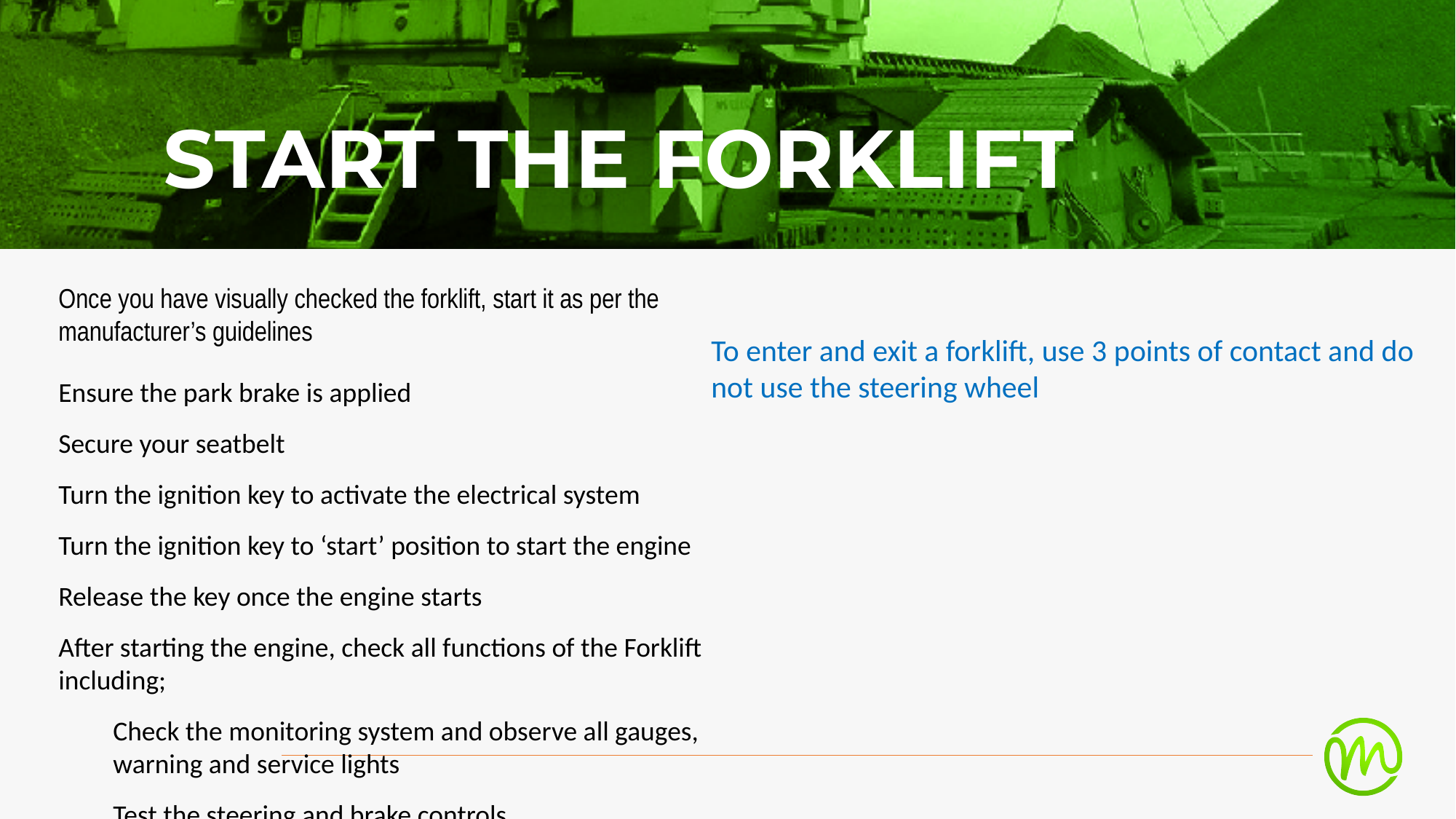

Start The Forklift
Once you have visually checked the forklift, start it as per the manufacturer’s guidelines
To enter and exit a forklift, use 3 points of contact and do not use the steering wheel
Ensure the park brake is applied
Secure your seatbelt
Turn the ignition key to activate the electrical system
Turn the ignition key to ‘start’ position to start the engine
Release the key once the engine starts
After starting the engine, check all functions of the Forklift including;
Check the monitoring system and observe all gauges, warning and service lights
Test the steering and brake controls
Test the hydraulic controls
Monitor for any abnormal noises, smells or vibrations